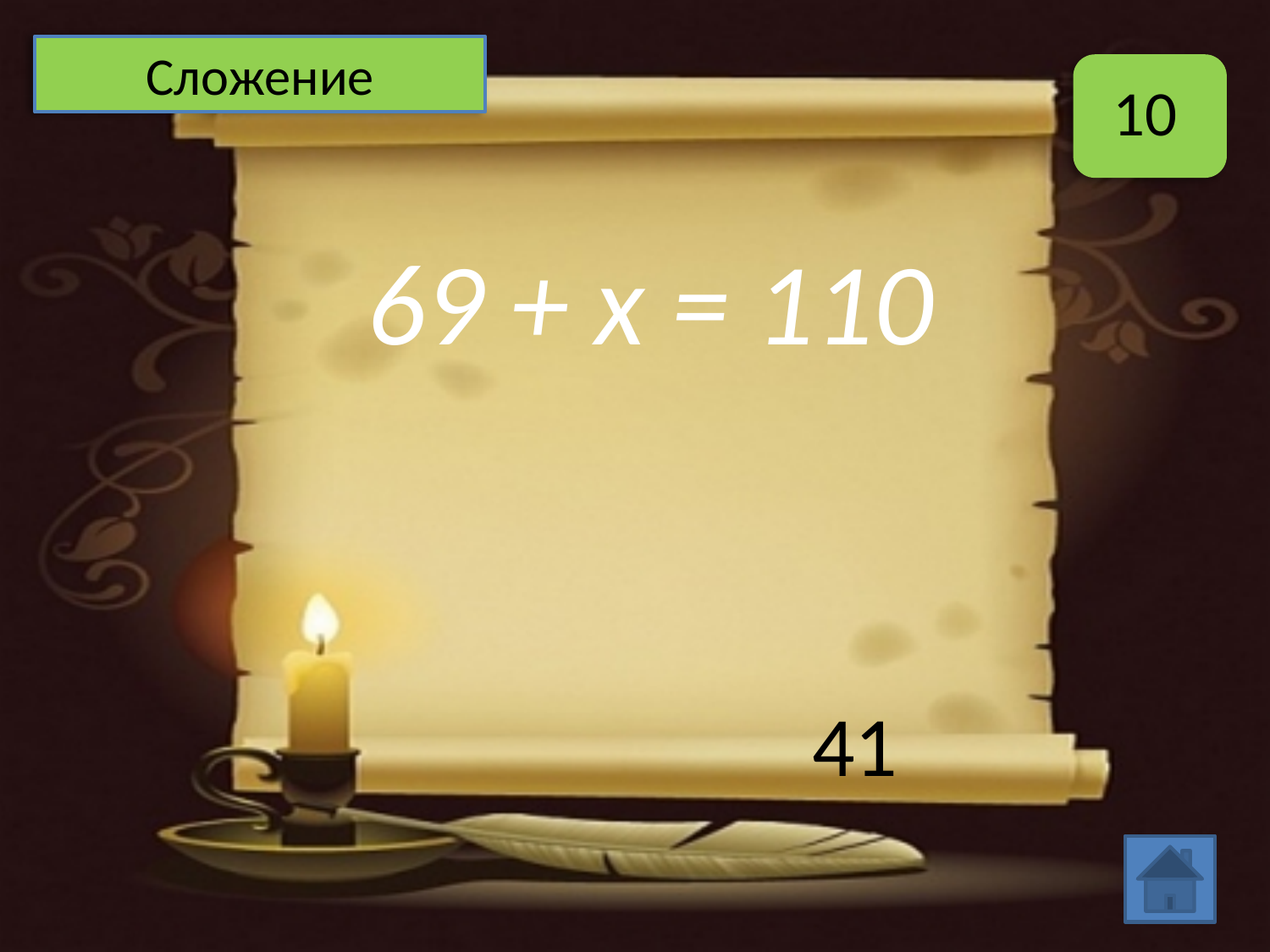

Сложение

10
69 + х = 110

41